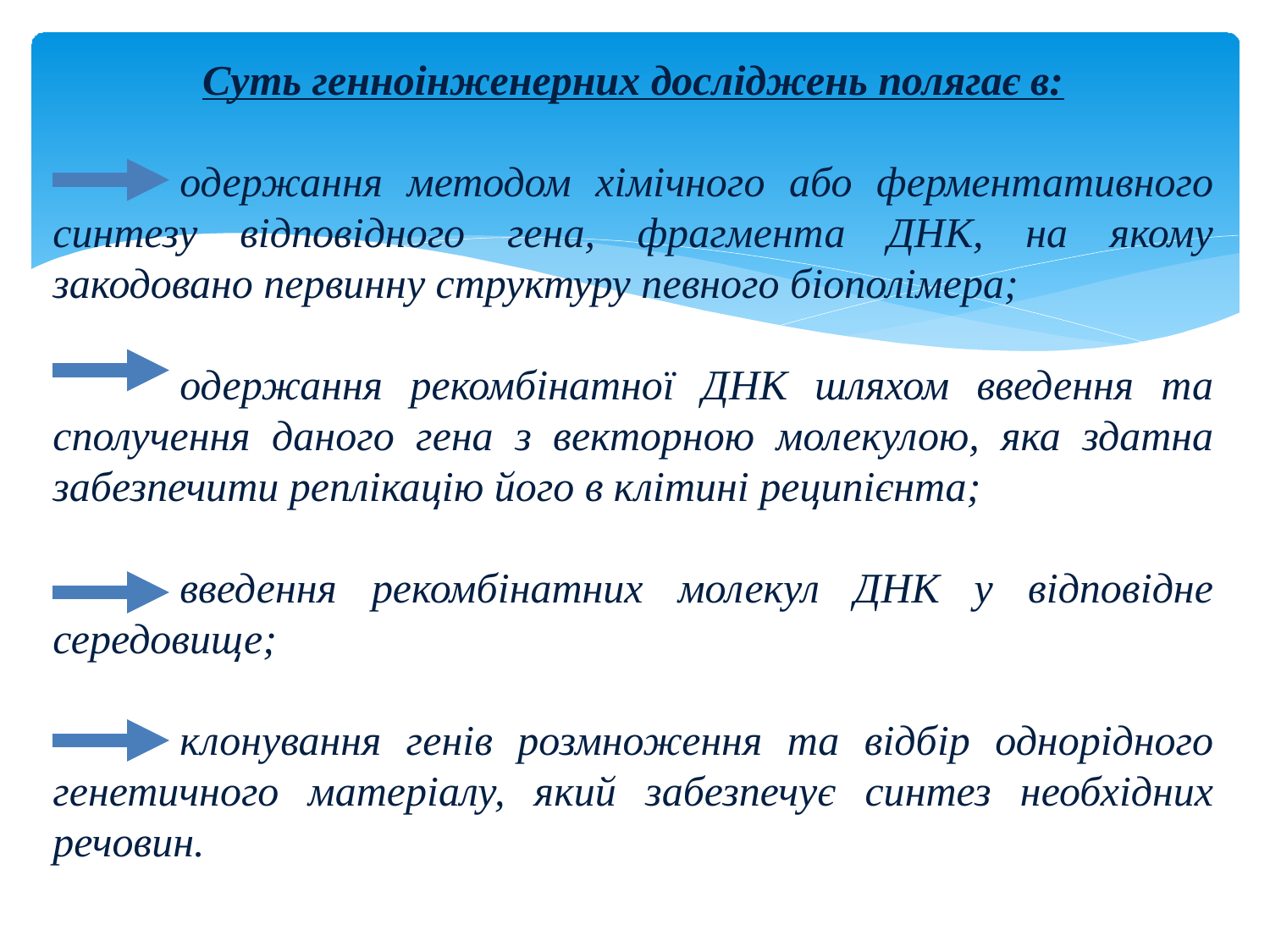

Суть генноінженерних досліджень полягає в:

	одержання методом хімічного або ферментативного синтезу відповідного гена, фрагмента ДНК, на якому закодовано первинну структуру певного біополімера;

	одержання рекомбінатної ДНК шляхом введення та сполучення даного гена з векторною молекулою, яка здатна забезпечити реплікацію його в клітині реципієнта;

	введення рекомбінатних молекул ДНК у відповідне середовище;

	клонування генів розмноження та відбір однорідного генетичного матеріалу, який забезпечує синтез необхідних речовин.